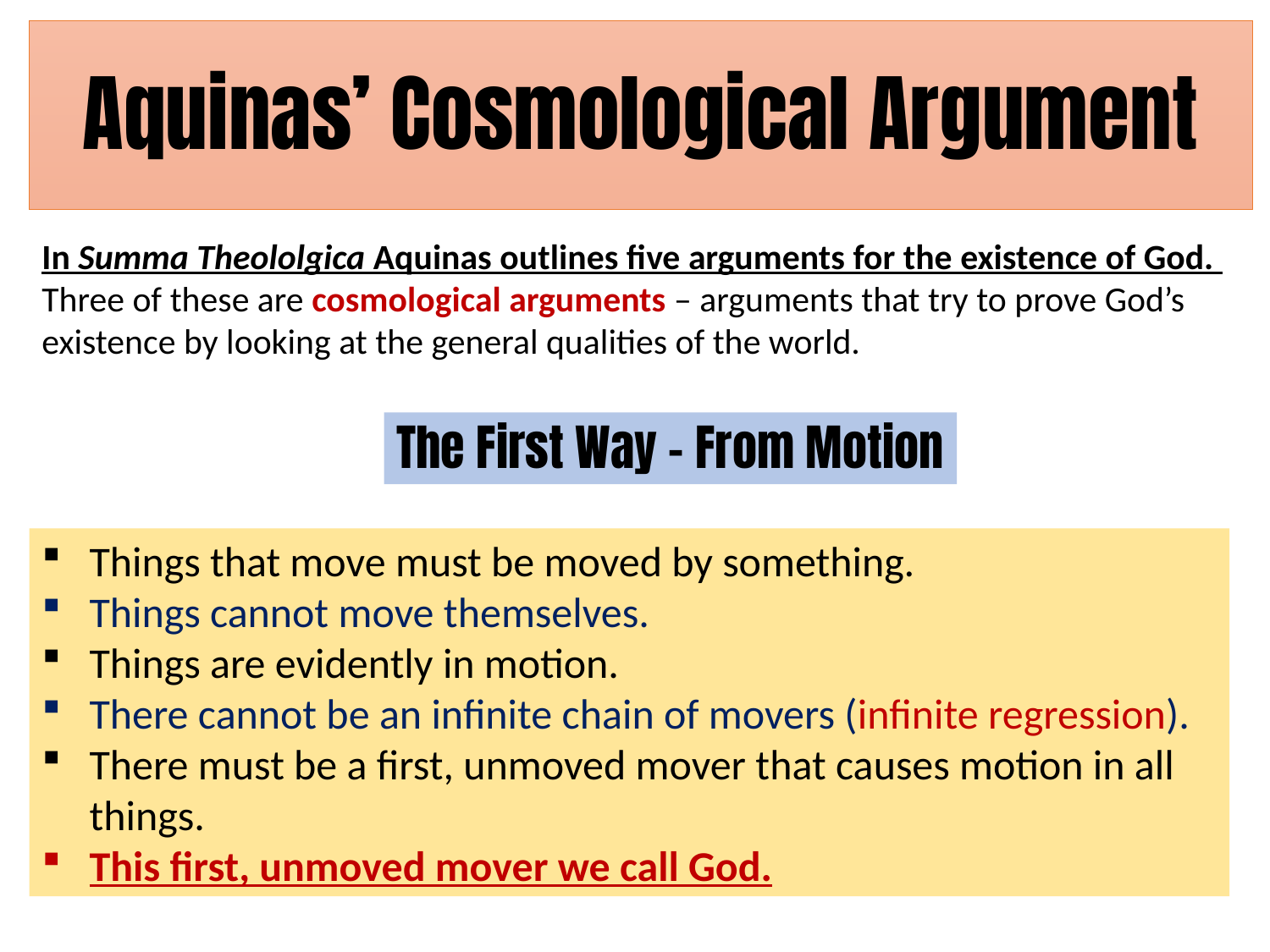

Aquinas’ Cosmological Argument
In Summa Theololgica Aquinas outlines five arguments for the existence of God.
Three of these are cosmological arguments – arguments that try to prove God’s existence by looking at the general qualities of the world.
The First Way – From Motion
Things that move must be moved by something.
Things cannot move themselves.
Things are evidently in motion.
There cannot be an infinite chain of movers (infinite regression).
There must be a first, unmoved mover that causes motion in all things.
This first, unmoved mover we call God.